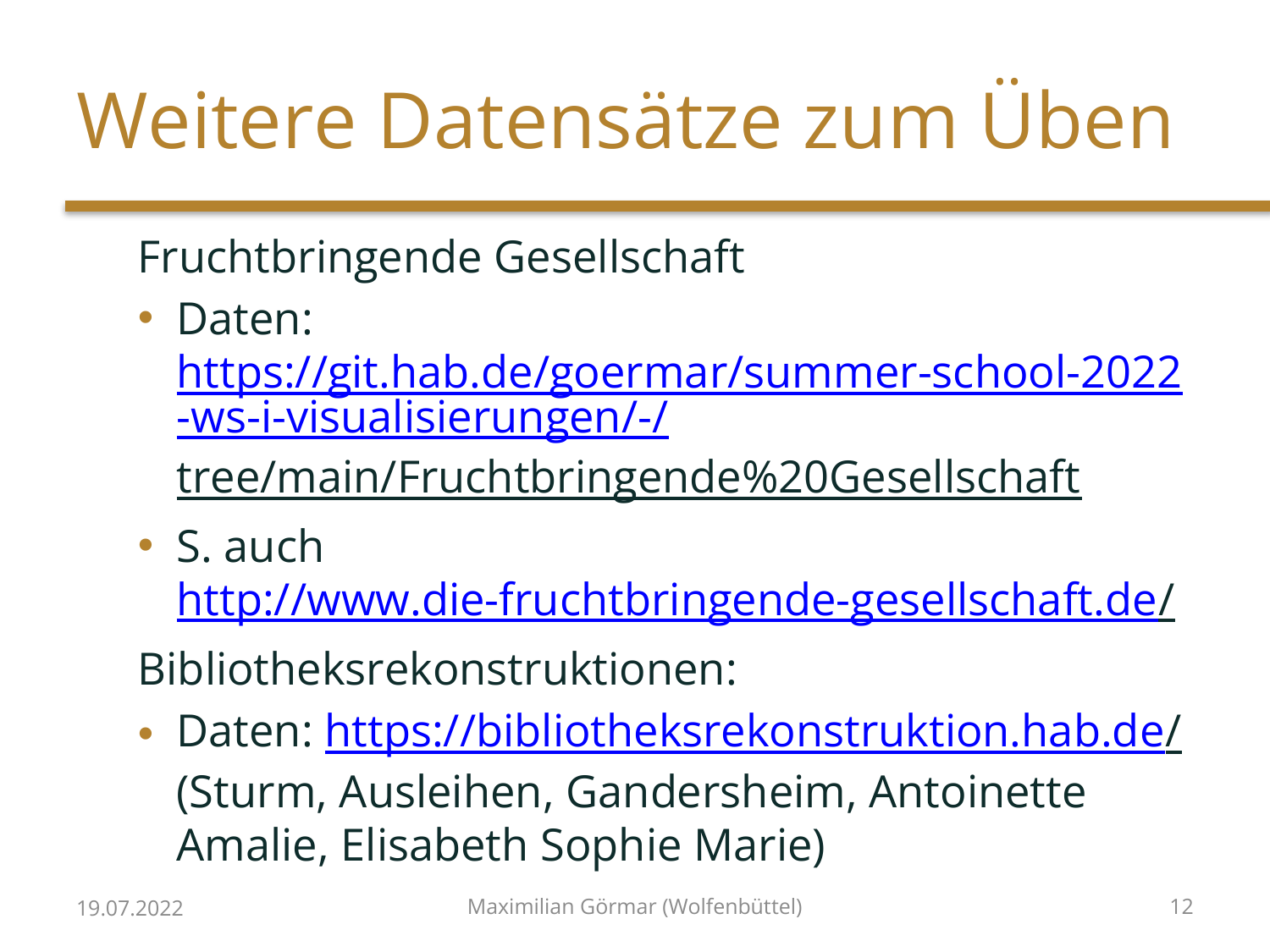

# Weitere Datensätze zum Üben
Fruchtbringende Gesellschaft
Daten: https://git.hab.de/goermar/summer-school-2022-ws-i-visualisierungen/-/tree/main/Fruchtbringende%20Gesellschaft
S. auch http://www.die-fruchtbringende-gesellschaft.de/
Bibliotheksrekonstruktionen:
Daten: https://bibliotheksrekonstruktion.hab.de/
(Sturm, Ausleihen, Gandersheim, Antoinette Amalie, Elisabeth Sophie Marie)
19.07.2022
Maximilian Görmar (Wolfenbüttel)
12